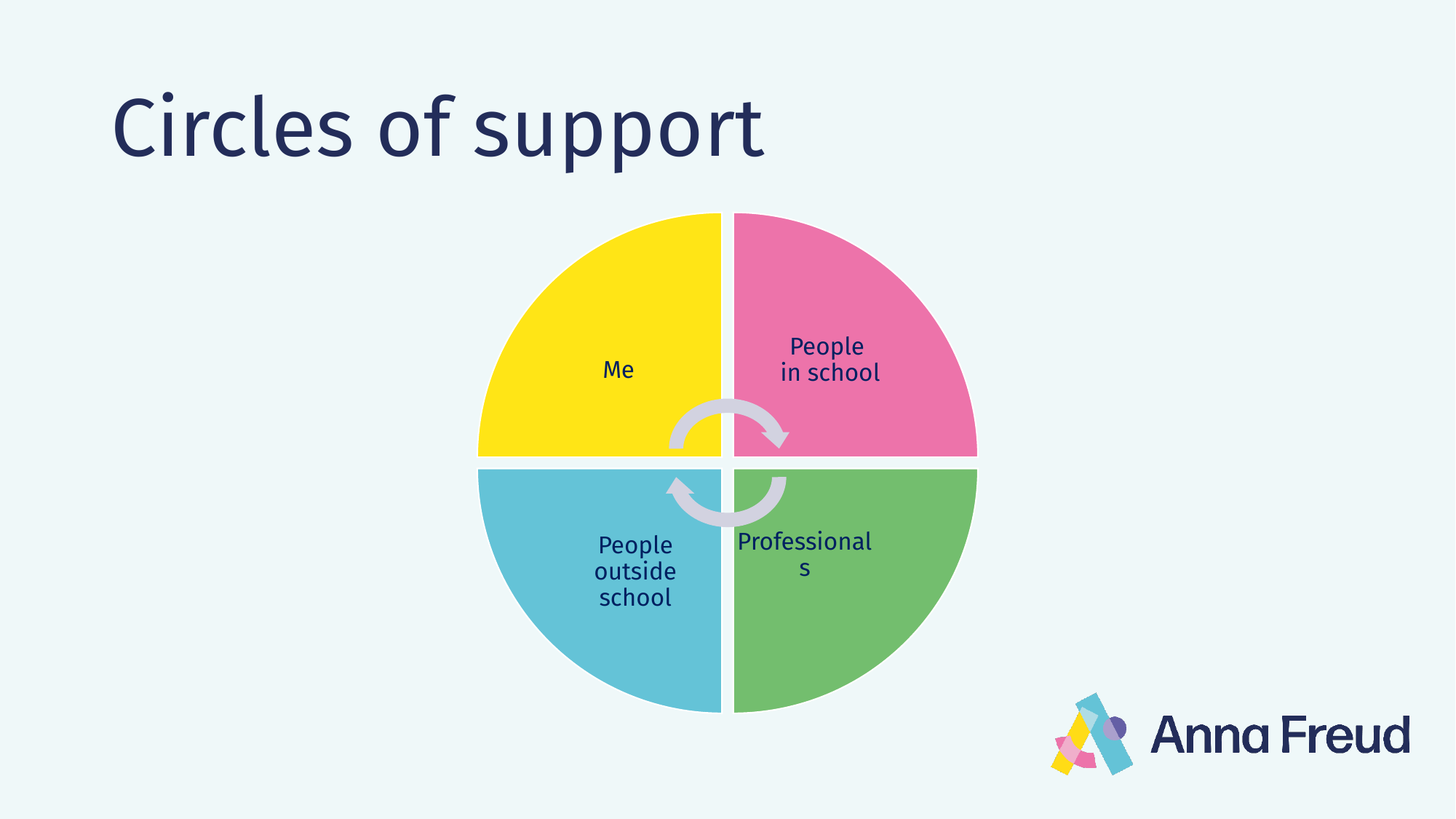

# Circles of support
Me
People
in school
Professionals
People outside school